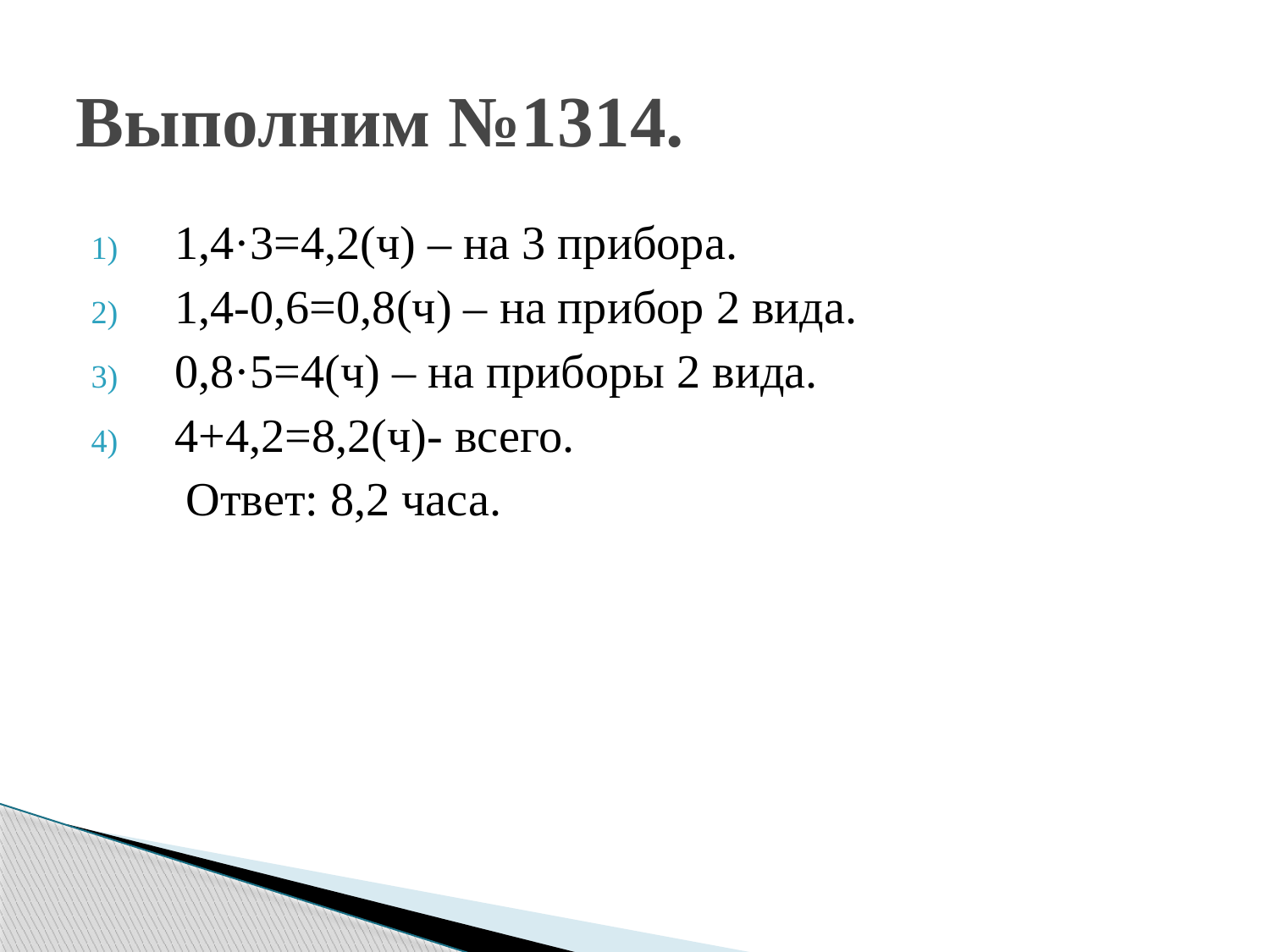

# Выполним №1314.
 1,4·3=4,2(ч) – на 3 прибора.
 1,4-0,6=0,8(ч) – на прибор 2 вида.
 0,8·5=4(ч) – на приборы 2 вида.
 4+4,2=8,2(ч)- всего.
        Ответ: 8,2 часа.